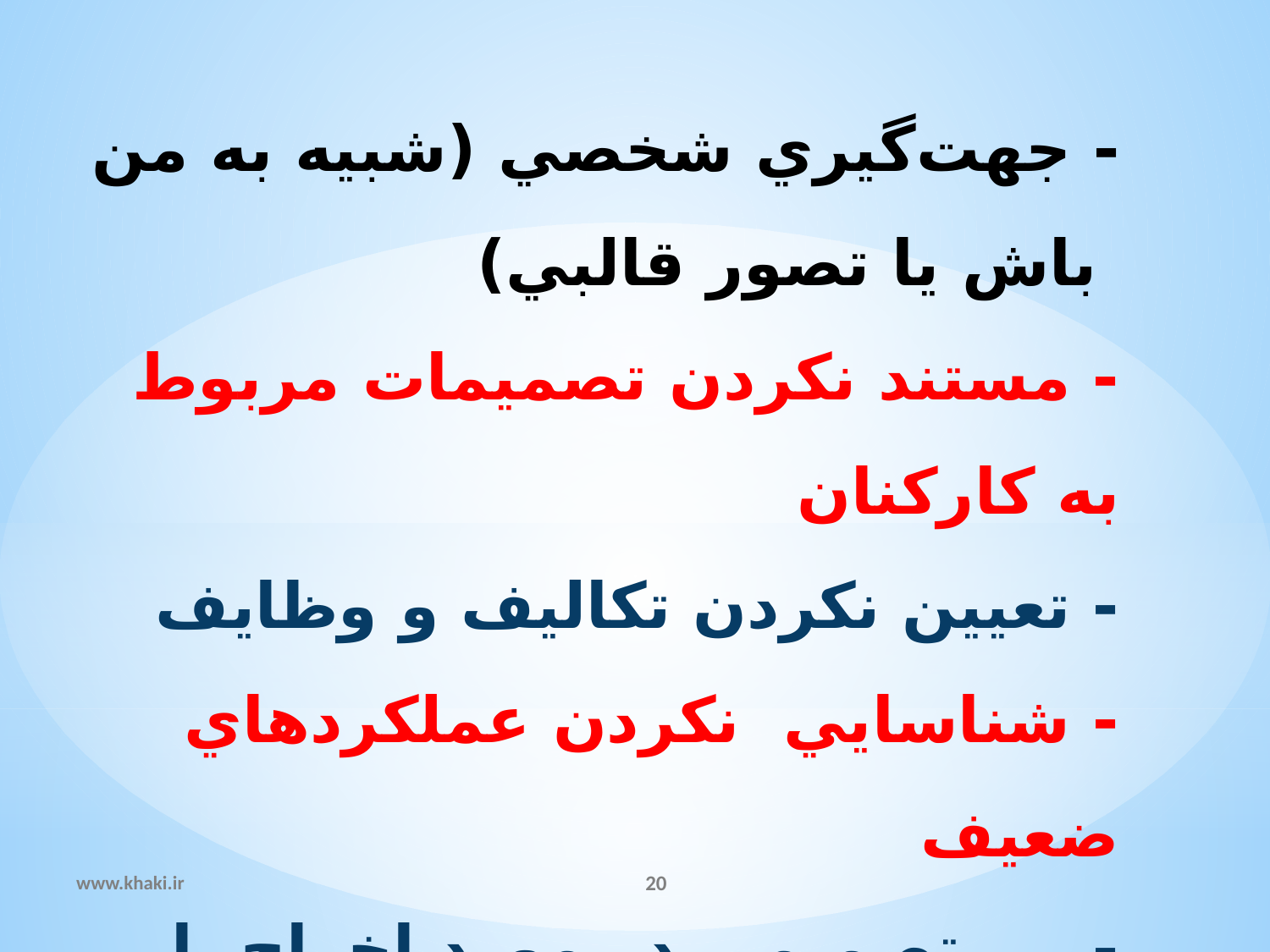

# - جهت‌گيري شخصي (شبيه به من  باش يا تصور قالبي) - مستند نكردن تصميمات مربوط به كاركنان - تعيين نکردن تكاليف و وظايف - شناسايي  نکردن عملكردهاي ضعيف - بي تصميمي در مورد اخراج يا نگهداري
www.khaki.ir
20